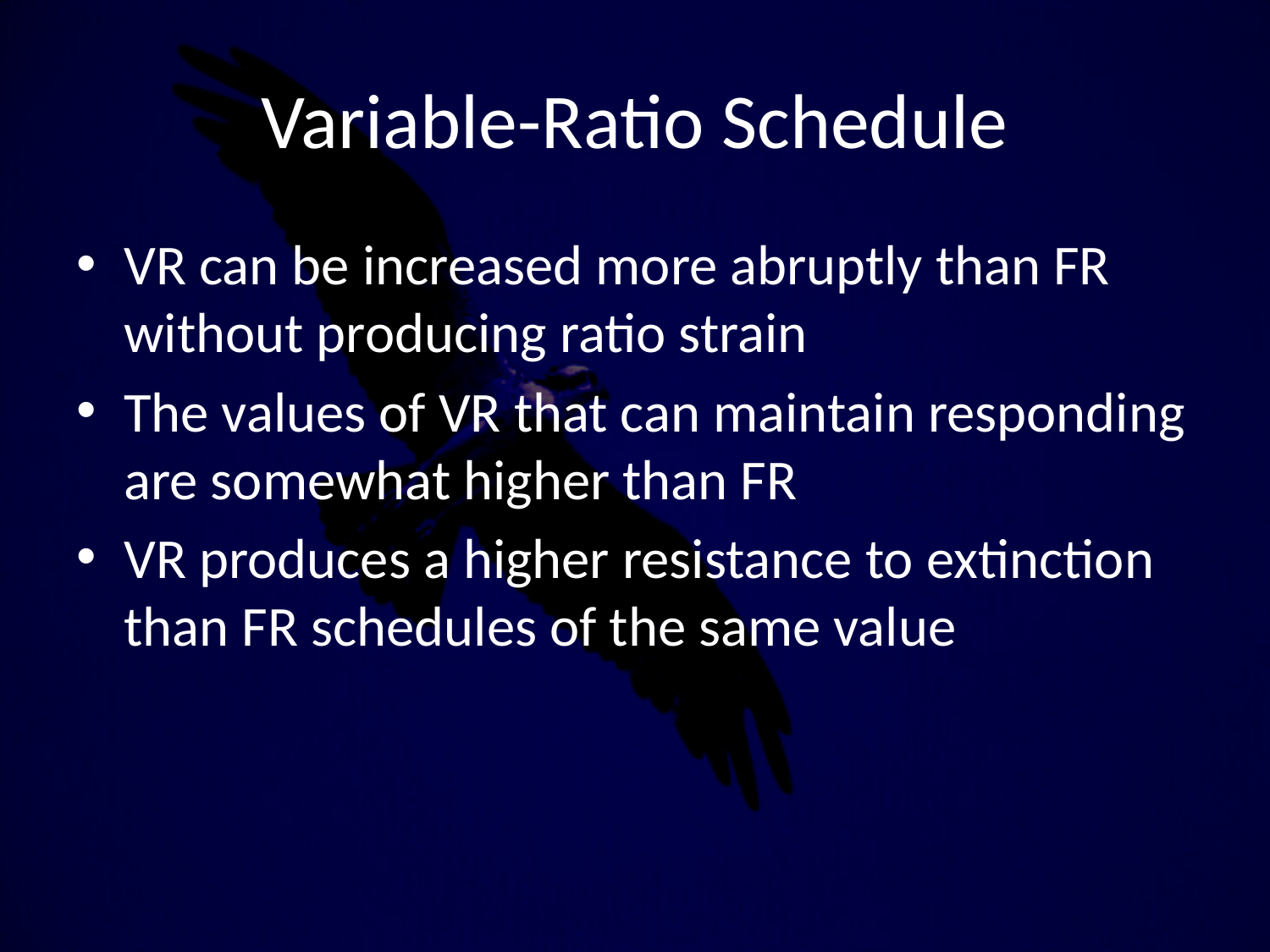

# Variable-Ratio Schedule
VR can be increased more abruptly than FR without producing ratio strain
The values of VR that can maintain responding are somewhat higher than FR
VR produces a higher resistance to extinction than FR schedules of the same value